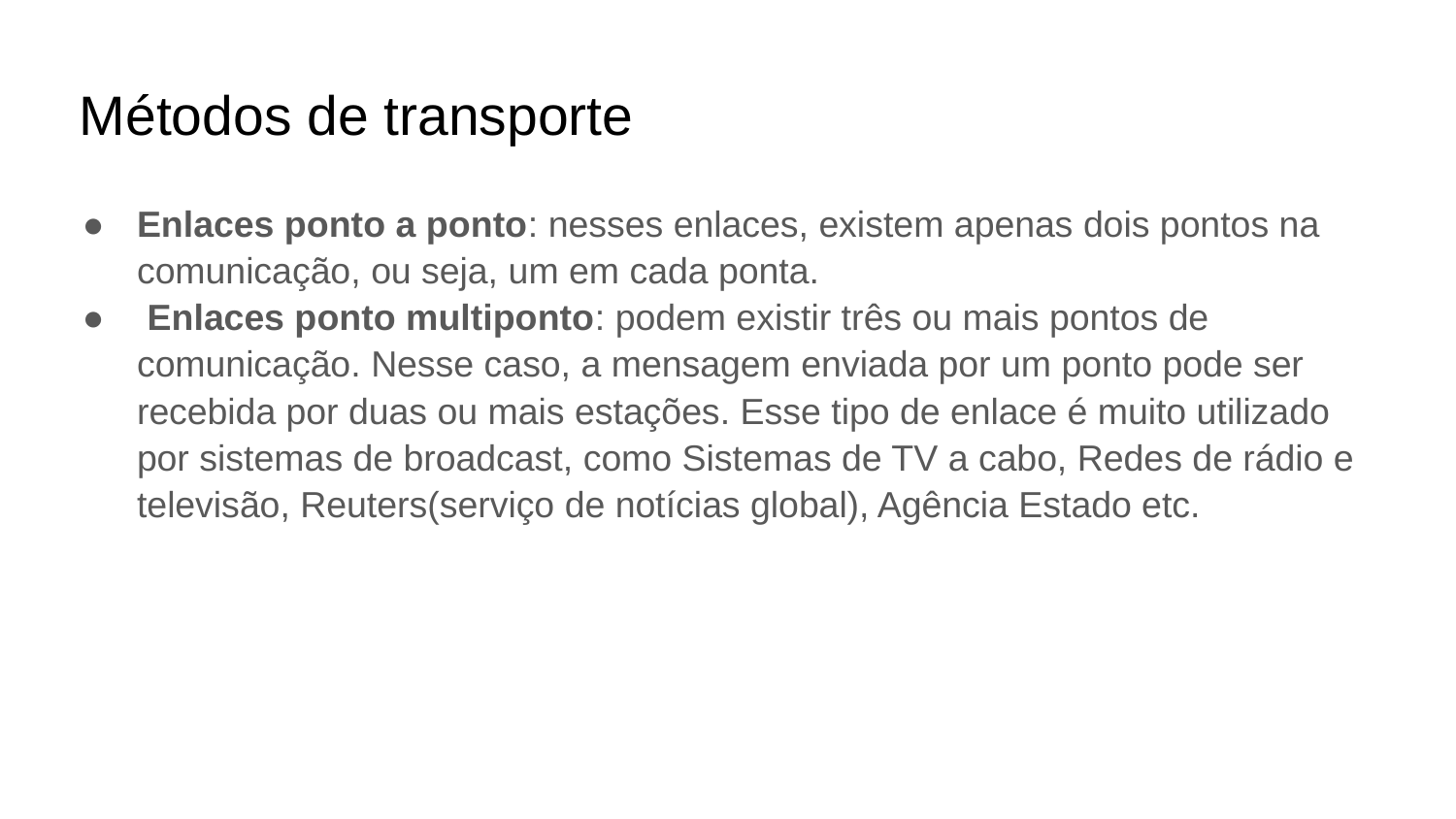

# Métodos de transporte
Enlaces ponto a ponto: nesses enlaces, existem apenas dois pontos na comunicação, ou seja, um em cada ponta.
 Enlaces ponto multiponto: podem existir três ou mais pontos de comunicação. Nesse caso, a mensagem enviada por um ponto pode ser recebida por duas ou mais estações. Esse tipo de enlace é muito utilizado por sistemas de broadcast, como Sistemas de TV a cabo, Redes de rádio e televisão, Reuters(serviço de notícias global), Agência Estado etc.